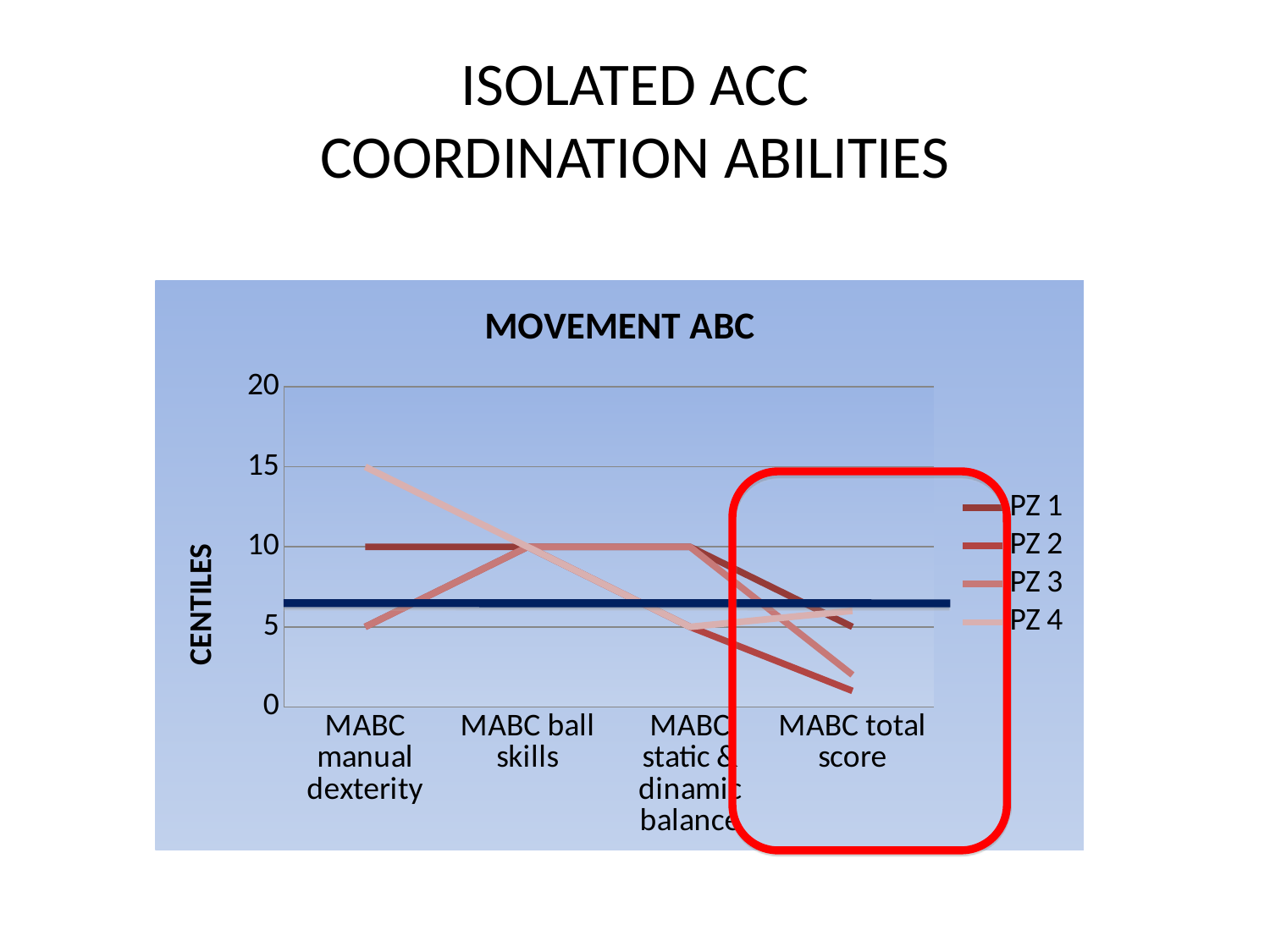

# ISOLATED ACC COORDINATION ABILITIES

### Chart: MOVEMENT ABC

| Category | PZ 1 | PZ 2 | PZ 3 | PZ 4 |
|---|---|---|---|---|
| MABC manual dexterity | 10.0 | 5.0 | 5.0 | 15.0 |
| MABC ball skills | 10.0 | 10.0 | 10.0 | 10.0 |
| MABC static & dinamic balance | 10.0 | 5.0 | 10.0 | 5.0 |
| MABC total score | 5.0 | 1.0 | 2.0 | 6.0 |